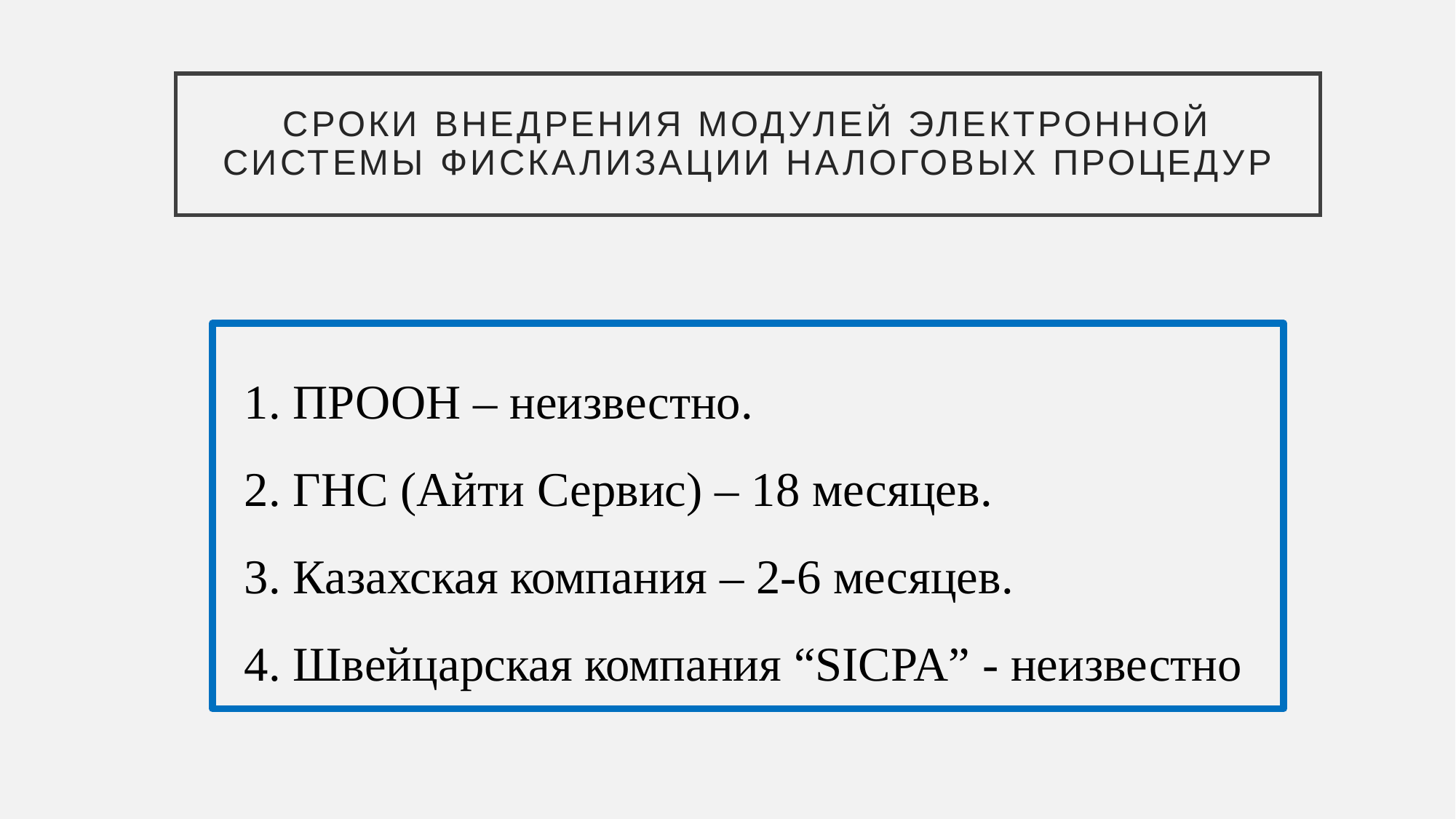

# Сроки внедрения модулей электронной системы фискализации налоговых процедур
1. ПРООН – неизвестно.
2. ГНС (Айти Сервис) – 18 месяцев.
3. Казахская компания – 2-6 месяцев.
4. Швейцарская компания “SICPA” - неизвестно